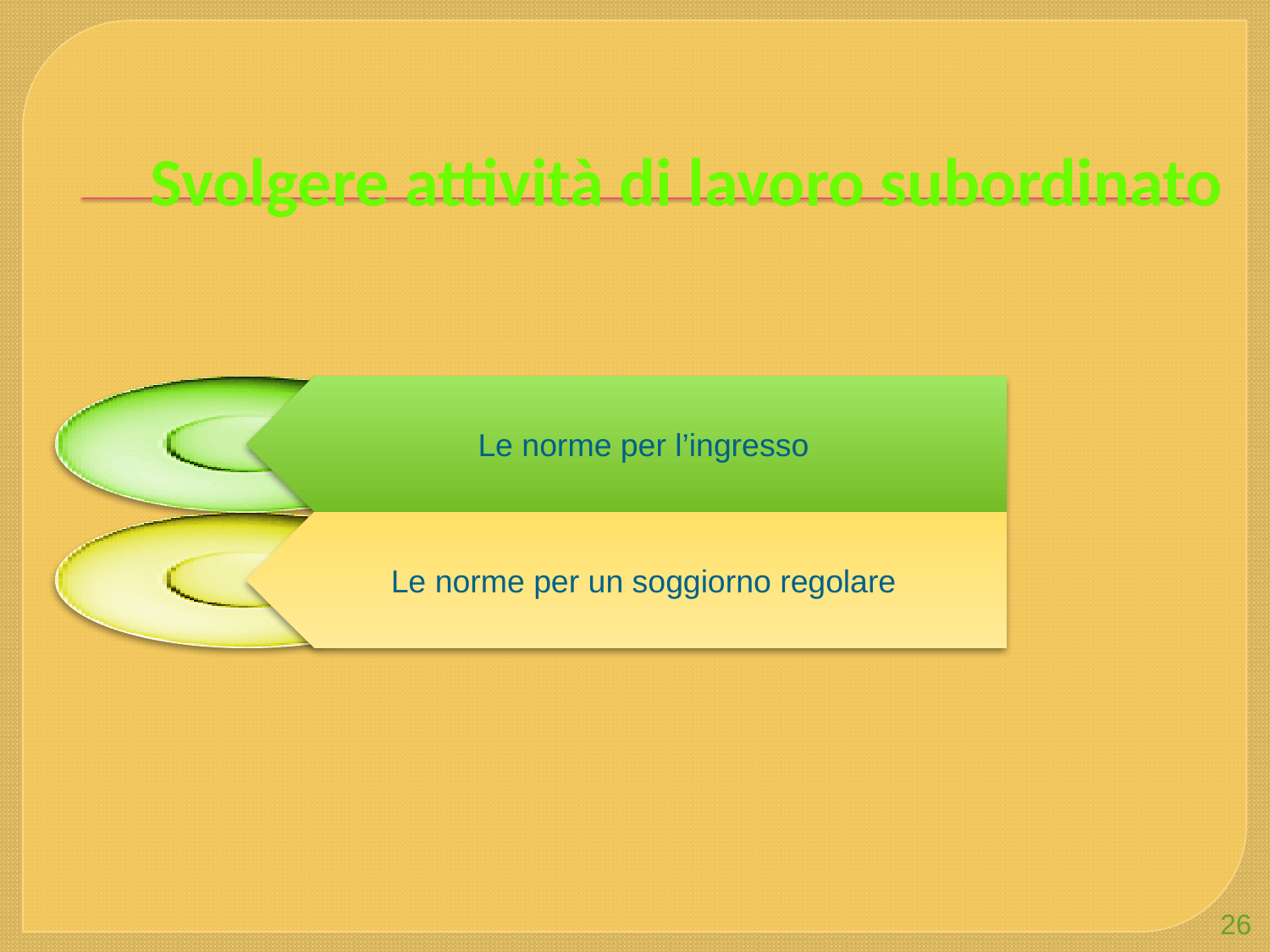

# Svolgere attività di lavoro subordinato
Le norme per l’ingresso
Le norme per un soggiorno regolare
26